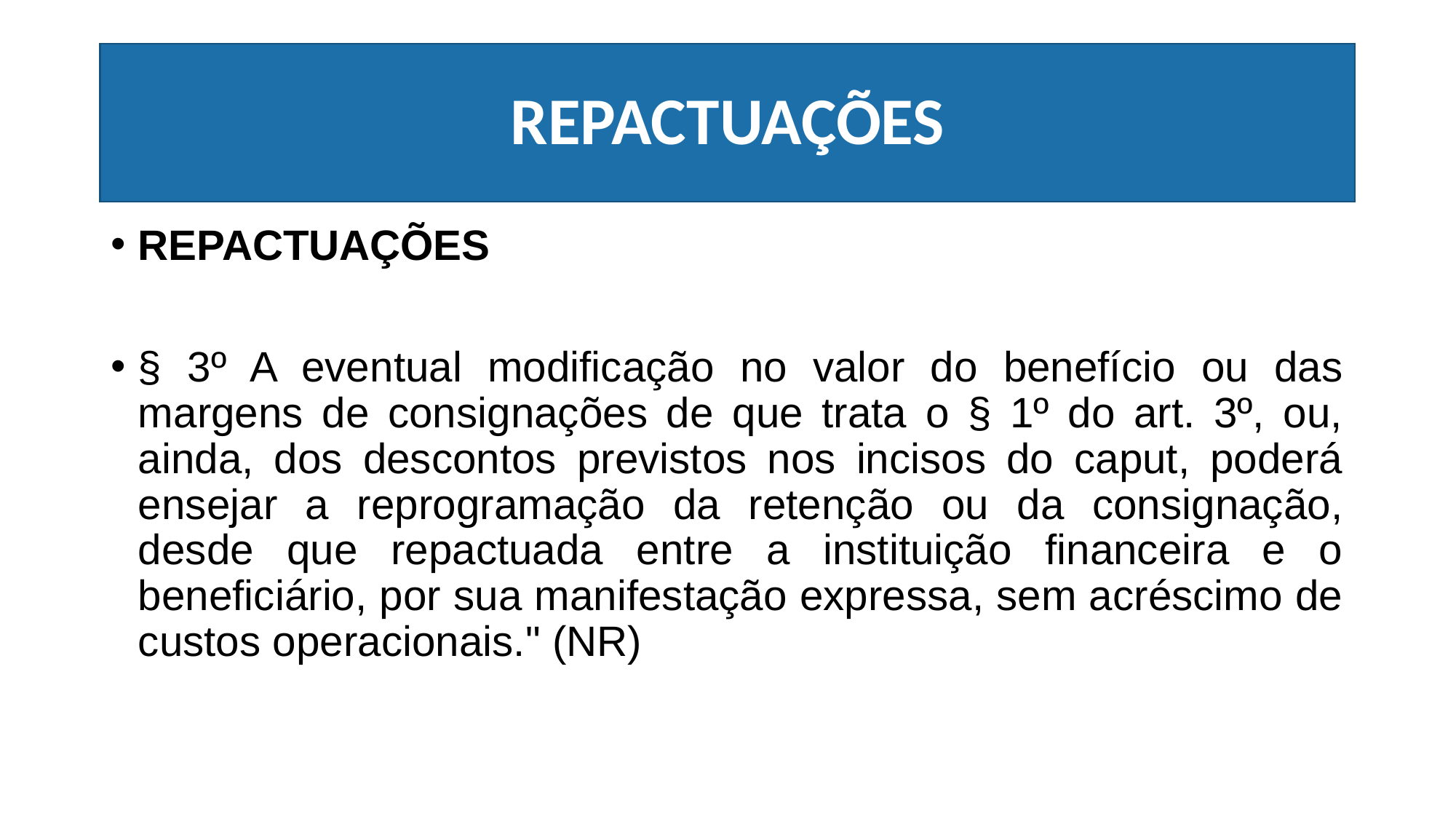

# REPACTUAÇÕES
REPACTUAÇÕES

§ 3º A eventual modificação no valor do benefício ou das margens de consignações de que trata o § 1º do art. 3º, ou, ainda, dos descontos previstos nos incisos do caput, poderá ensejar a reprogramação da retenção ou da consignação, desde que repactuada entre a instituição financeira e o beneficiário, por sua manifestação expressa, sem acréscimo de custos operacionais." (NR)